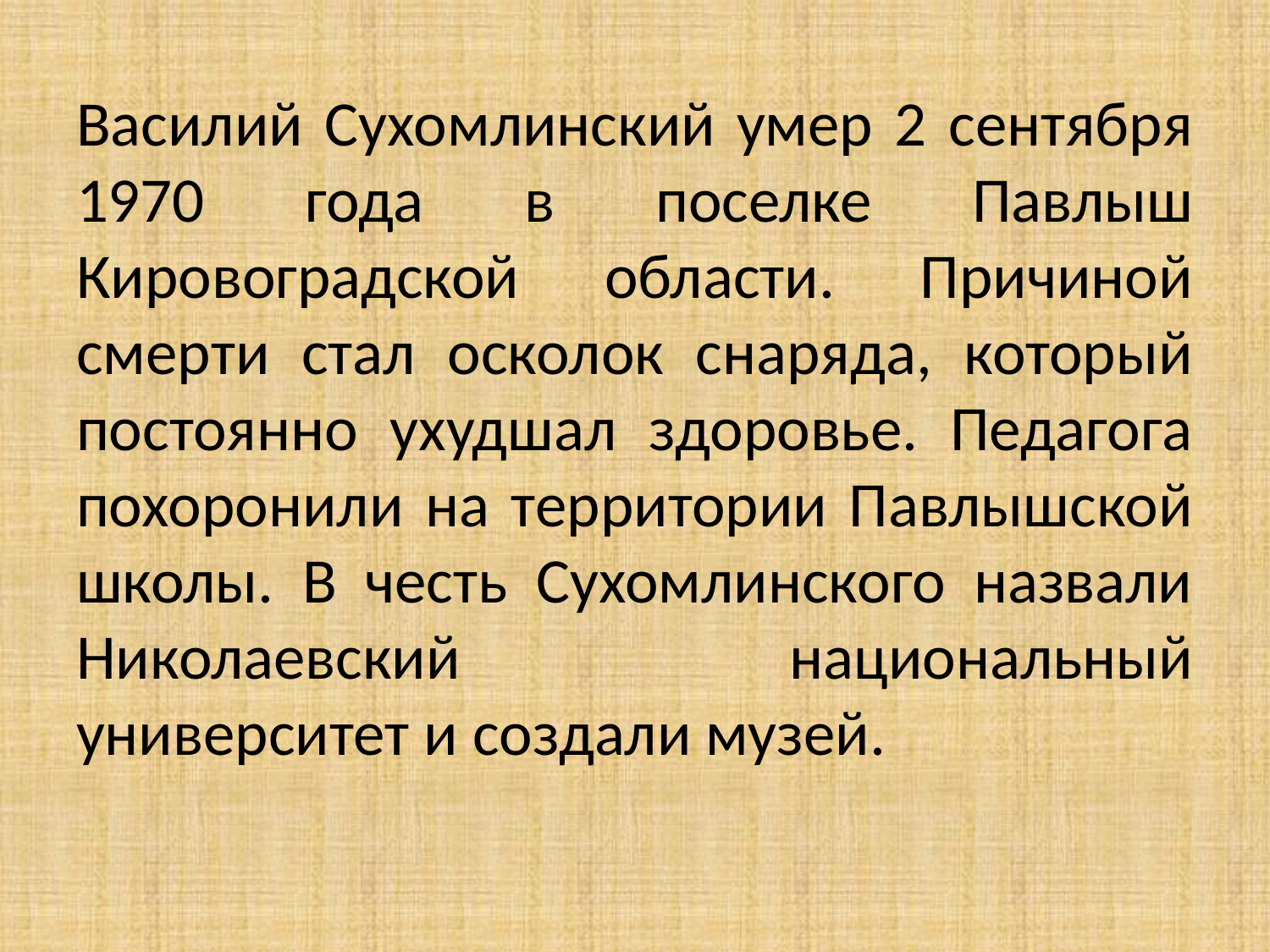

Василий Сухомлинский умер 2 сентября 1970 года в поселке Павлыш Кировоградской области. Причиной смерти стал осколок снаряда, который постоянно ухудшал здоровье. Педагога похоронили на территории Павлышской школы. В честь Сухомлинского назвали Николаевский национальный университет и создали музей.